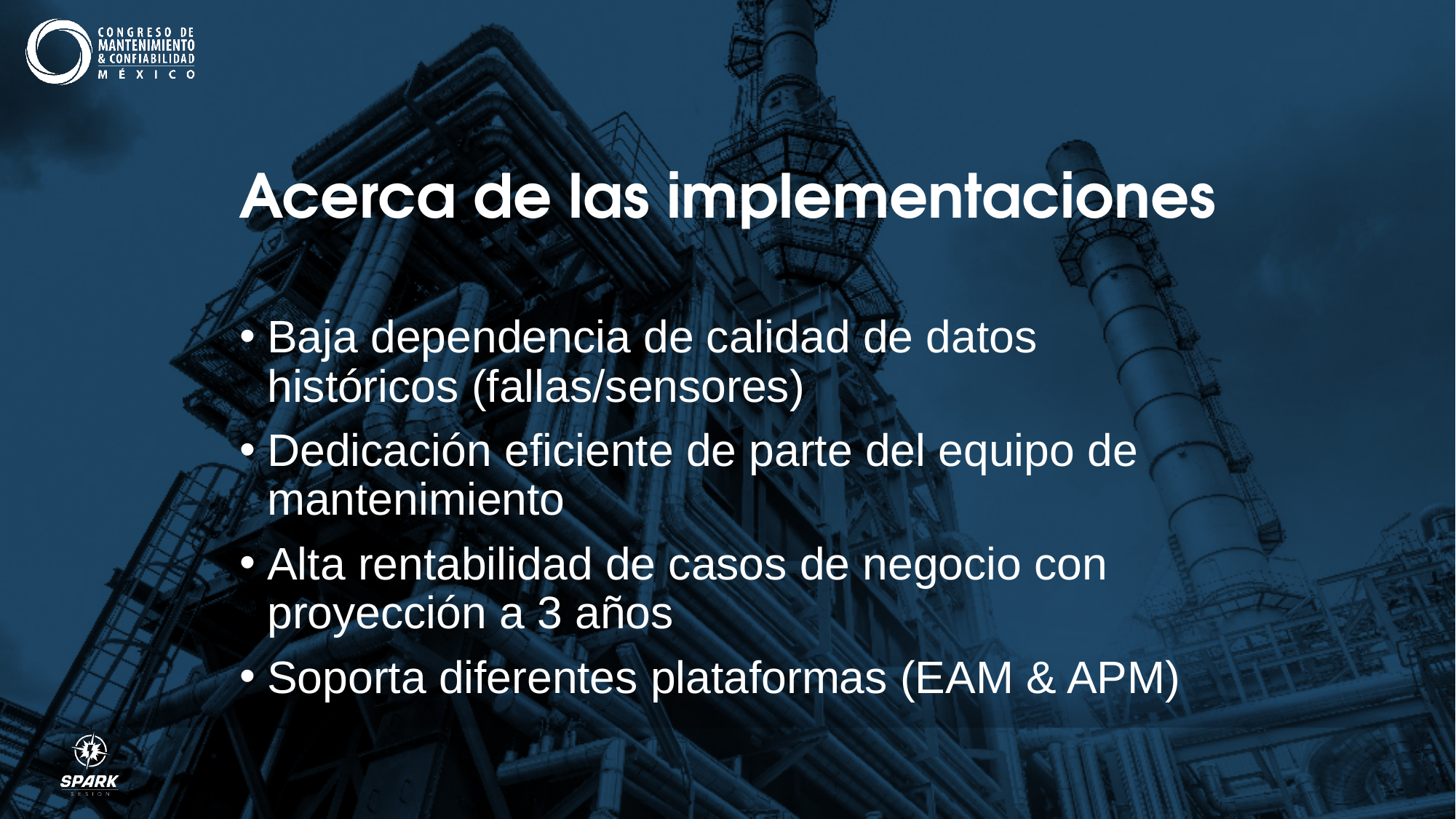

Acerca de las implementaciones
Baja dependencia de calidad de datos históricos (fallas/sensores)
Dedicación eficiente de parte del equipo de mantenimiento
Alta rentabilidad de casos de negocio con proyección a 3 años
Soporta diferentes plataformas (EAM & APM)